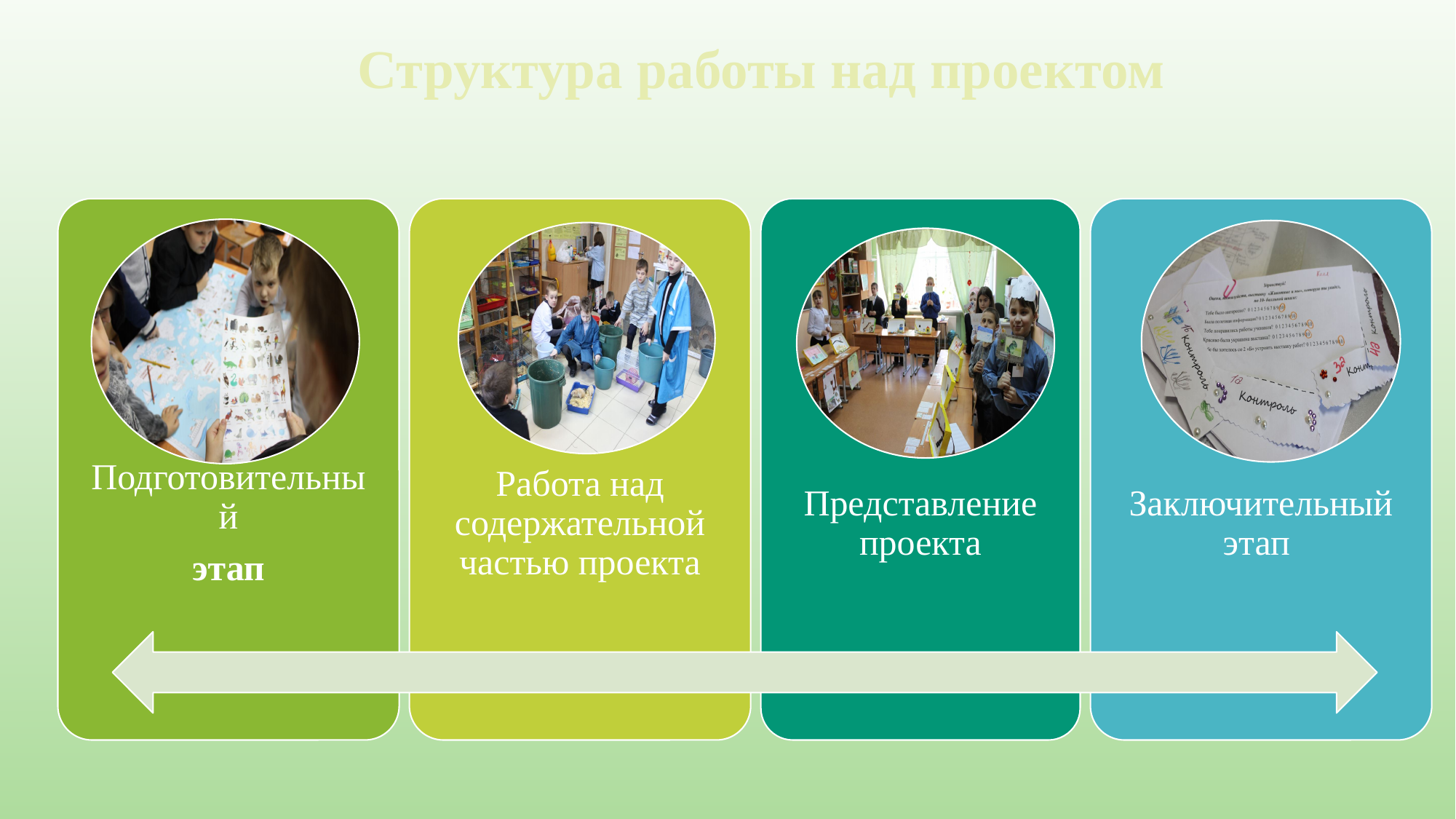

Структура работы над проектом
Подготовительный
этап
Работа над содержательной частью проекта
Представление проекта
Заключительный этап